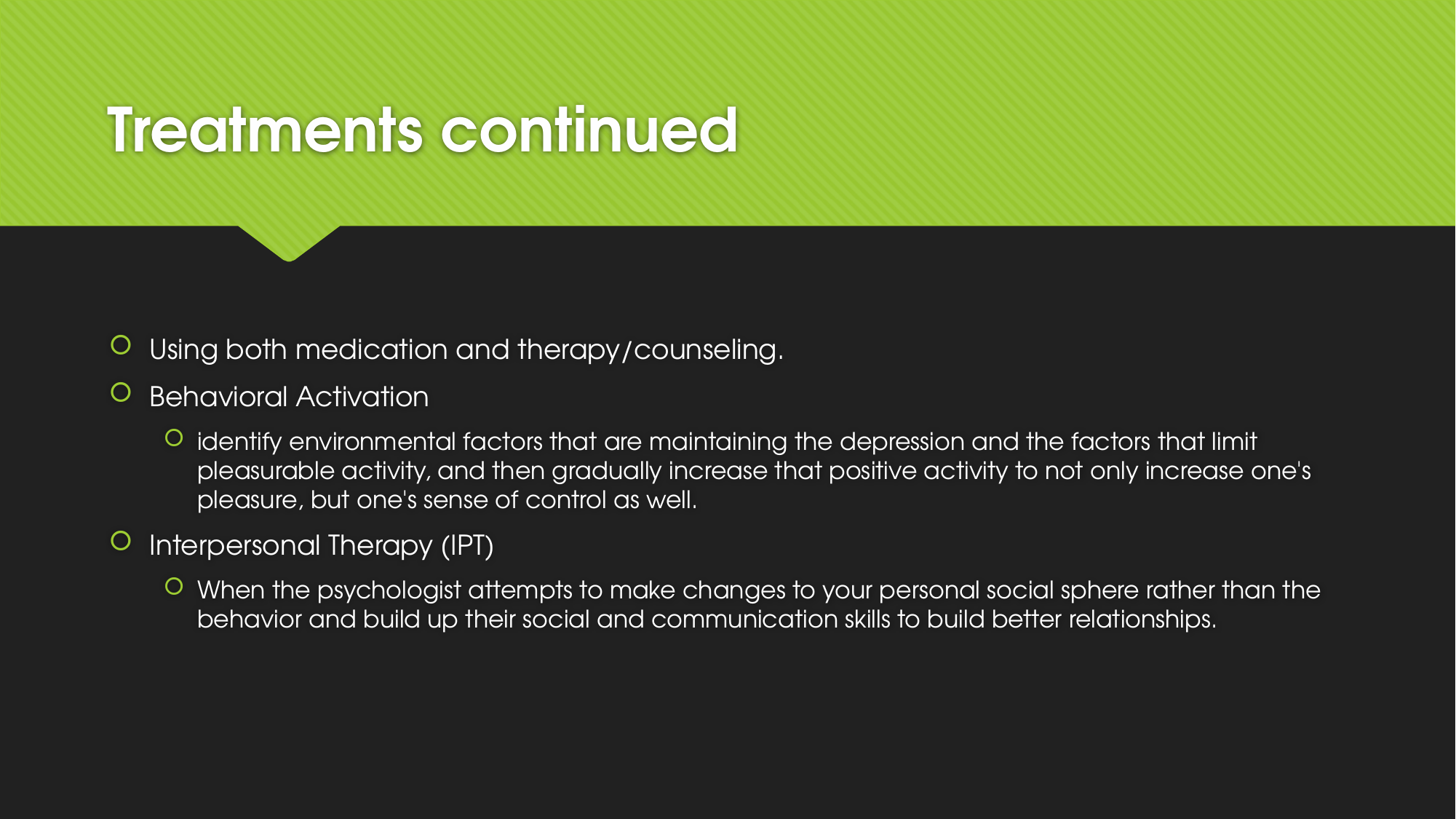

# Treatments continued
Using both medication and therapy/counseling.
Behavioral Activation
identify environmental factors that are maintaining the depression and the factors that limit pleasurable activity, and then gradually increase that positive activity to not only increase one's pleasure, but one's sense of control as well.
Interpersonal Therapy (IPT)
When the psychologist attempts to make changes to your personal social sphere rather than the behavior and build up their social and communication skills to build better relationships.